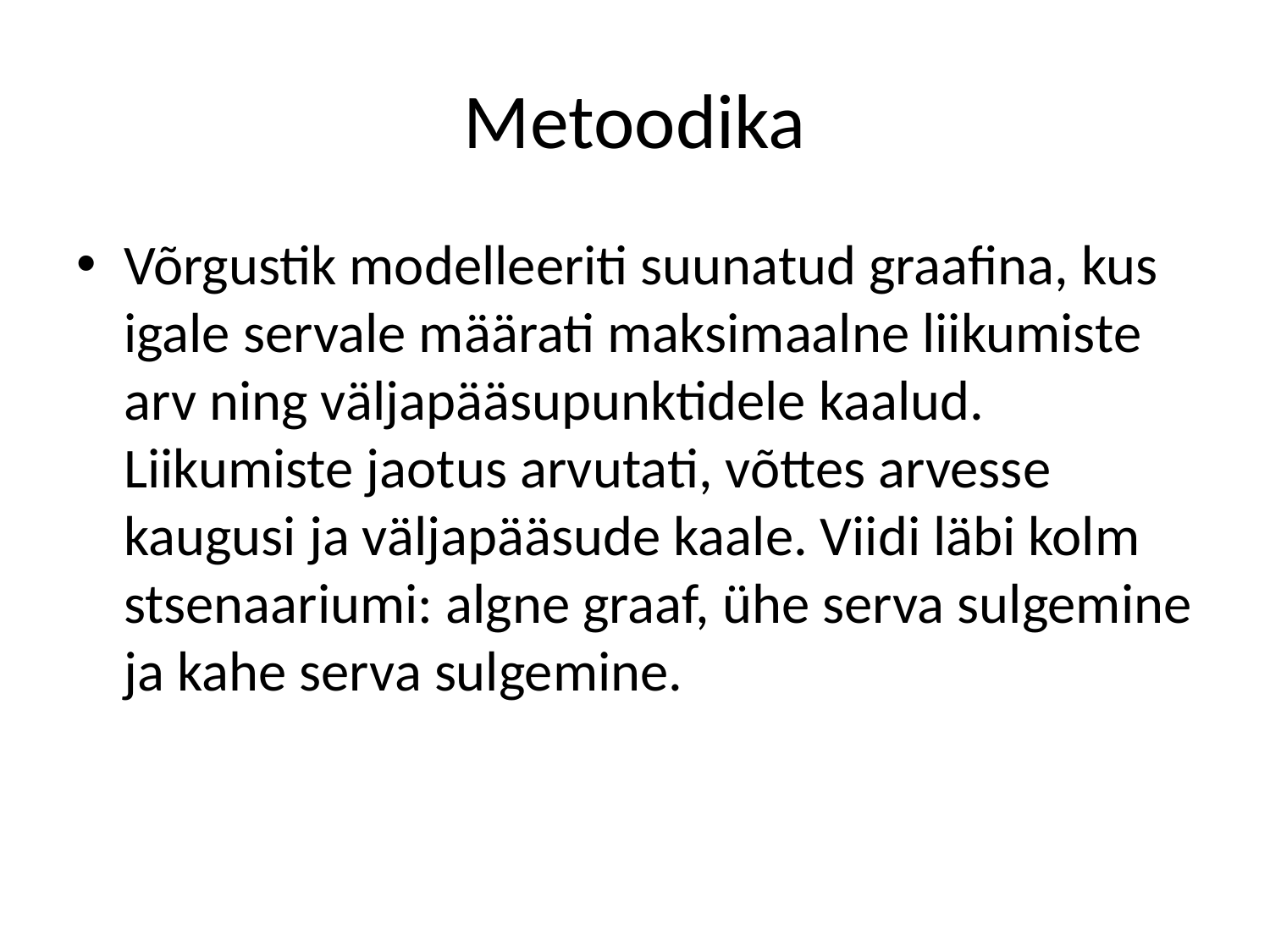

# Metoodika
Võrgustik modelleeriti suunatud graafina, kus igale servale määrati maksimaalne liikumiste arv ning väljapääsupunktidele kaalud. Liikumiste jaotus arvutati, võttes arvesse kaugusi ja väljapääsude kaale. Viidi läbi kolm stsenaariumi: algne graaf, ühe serva sulgemine ja kahe serva sulgemine.